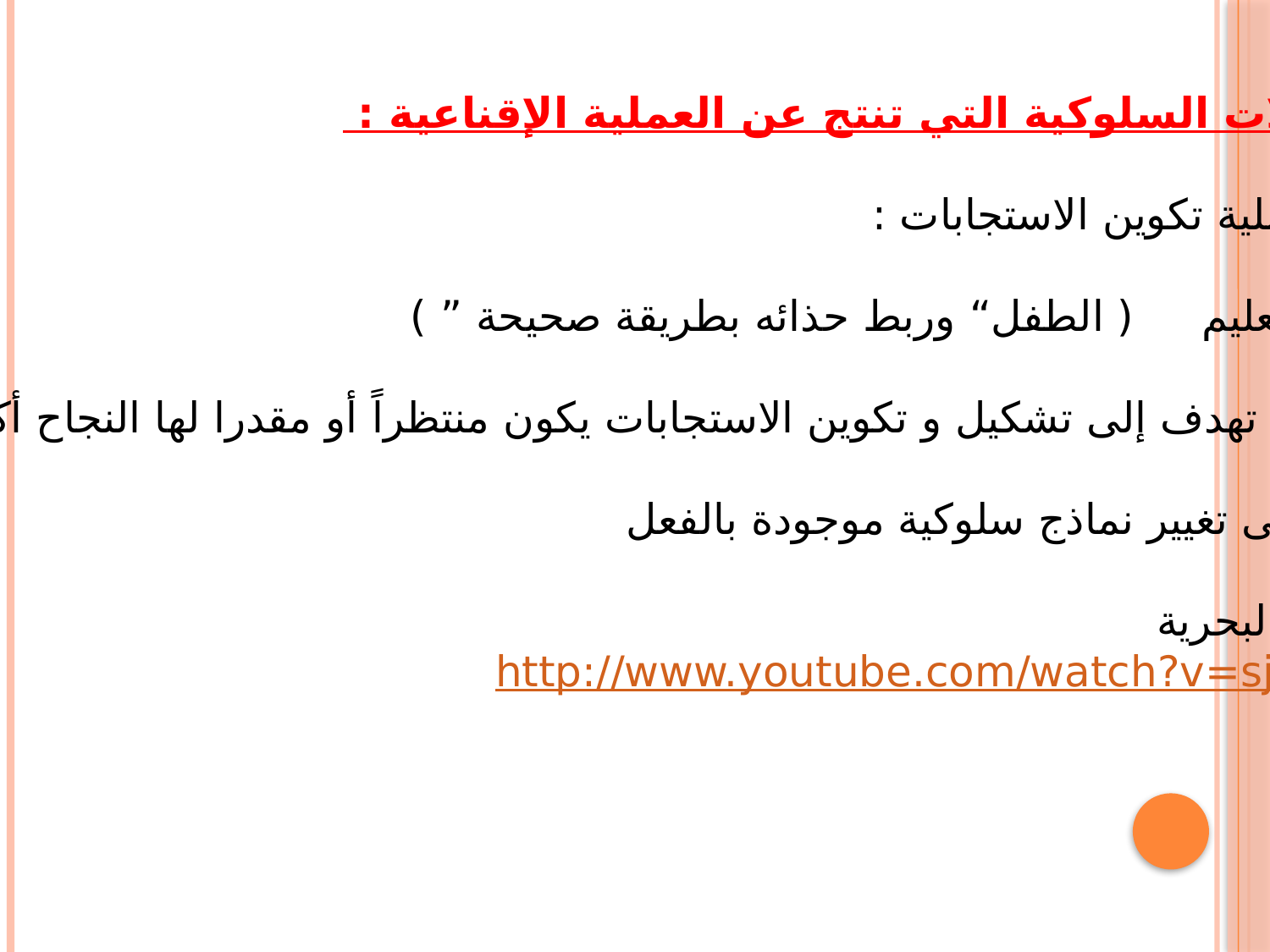

أنواع التعديلات السلوكية التي تنتج عن العملية الإقناعية :

1- الإقناع و عملية تكوين الاستجابات :

  الإقناع = التعليم     ( الطفل“ وربط حذائه بطريقة صحيحة ” )

 الرسائل التي تهدف إلى تشكيل و تكوين الاستجابات يكون منتظراً أو مقدرا لها النجاح أكثر من الرسائل

 التي  تهدف إلى تغيير نماذج سلوكية موجودة بالفعل

حملة السلامة البحرية
http://www.youtube.com/watch?v=sjRh9dgrVW0